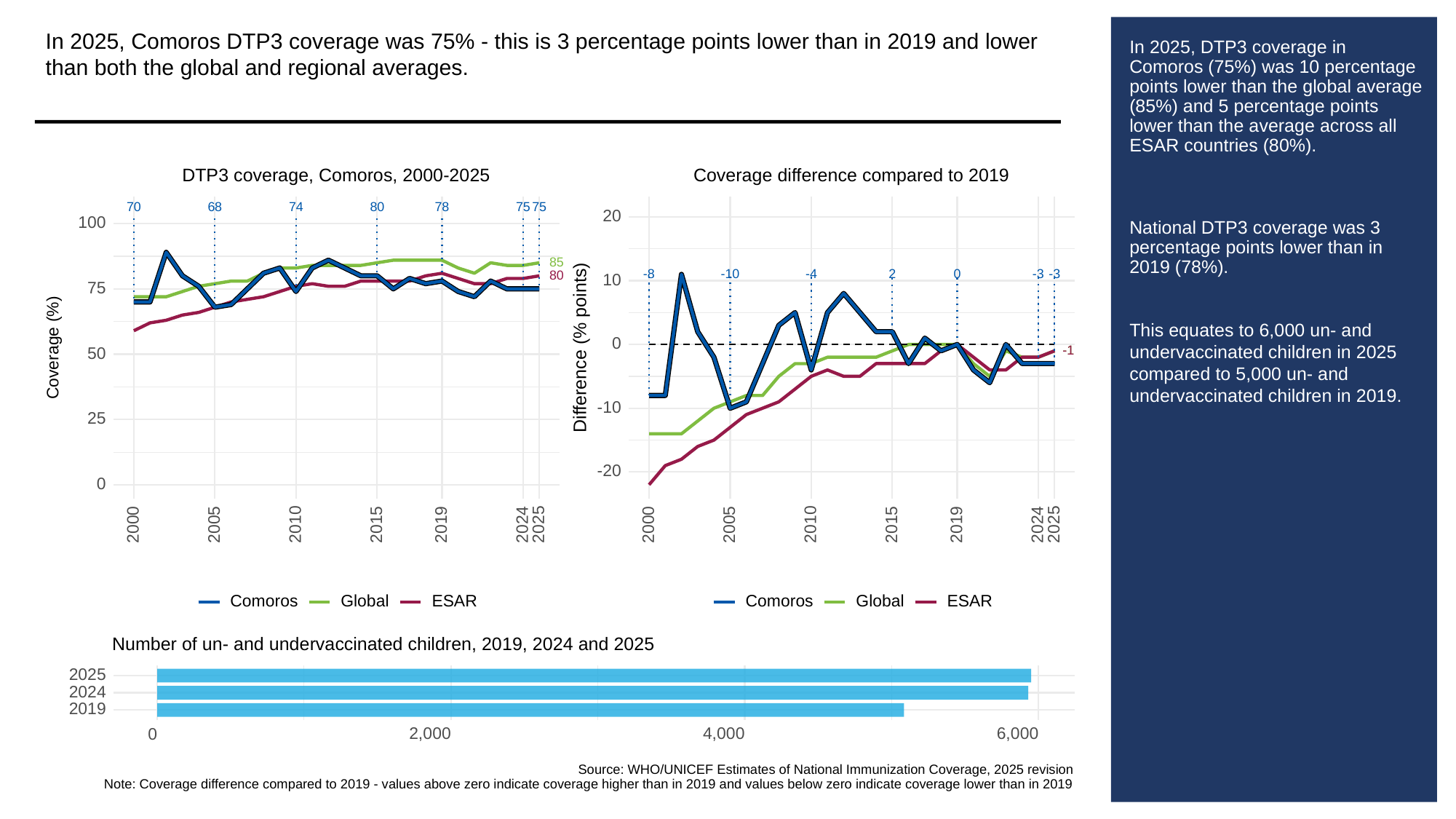

In 2025, Comoros DTP3 coverage was 75% - this is 3 percentage points lower than in 2019 and lower than both the global and regional averages.
# In 2025, DTP3 coverage in Comoros (75%) was 10 percentage points lower than the global average (85%) and 5 percentage points lower than the average across all ESAR countries (80%).

National DTP3 coverage was 3 percentage points lower than in 2019 (78%).

This equates to 6,000 un- and undervaccinated children in 2025 compared to 5,000 un- and undervaccinated children in 2019.

DTP3 coverage, Comoros, 2000-2025
Coverage difference compared to 2019

70
68
80
78
75
75
74
20

100

85

-3
-3
-8
-10
0
2
-4
80

10

75

0
Difference (% points)
Coverage (%)

-1
-1
50

-10

25

-20

0

2000
2005
2010
2015
2019
2024
2025
2000
2005
2010
2015
2019
2024
2025
Comoros
Global
ESAR
Comoros
Global
ESAR

Number of un- and undervaccinated children, 2019, 2024 and 2025

2025

2024

2019

2,000
4,000
6,000
0
Source: WHO/UNICEF Estimates of National Immunization Coverage, 2025 revision
Note: Coverage difference compared to 2019 - values above zero indicate coverage higher than in 2019 and values below zero indicate coverage lower than in 2019